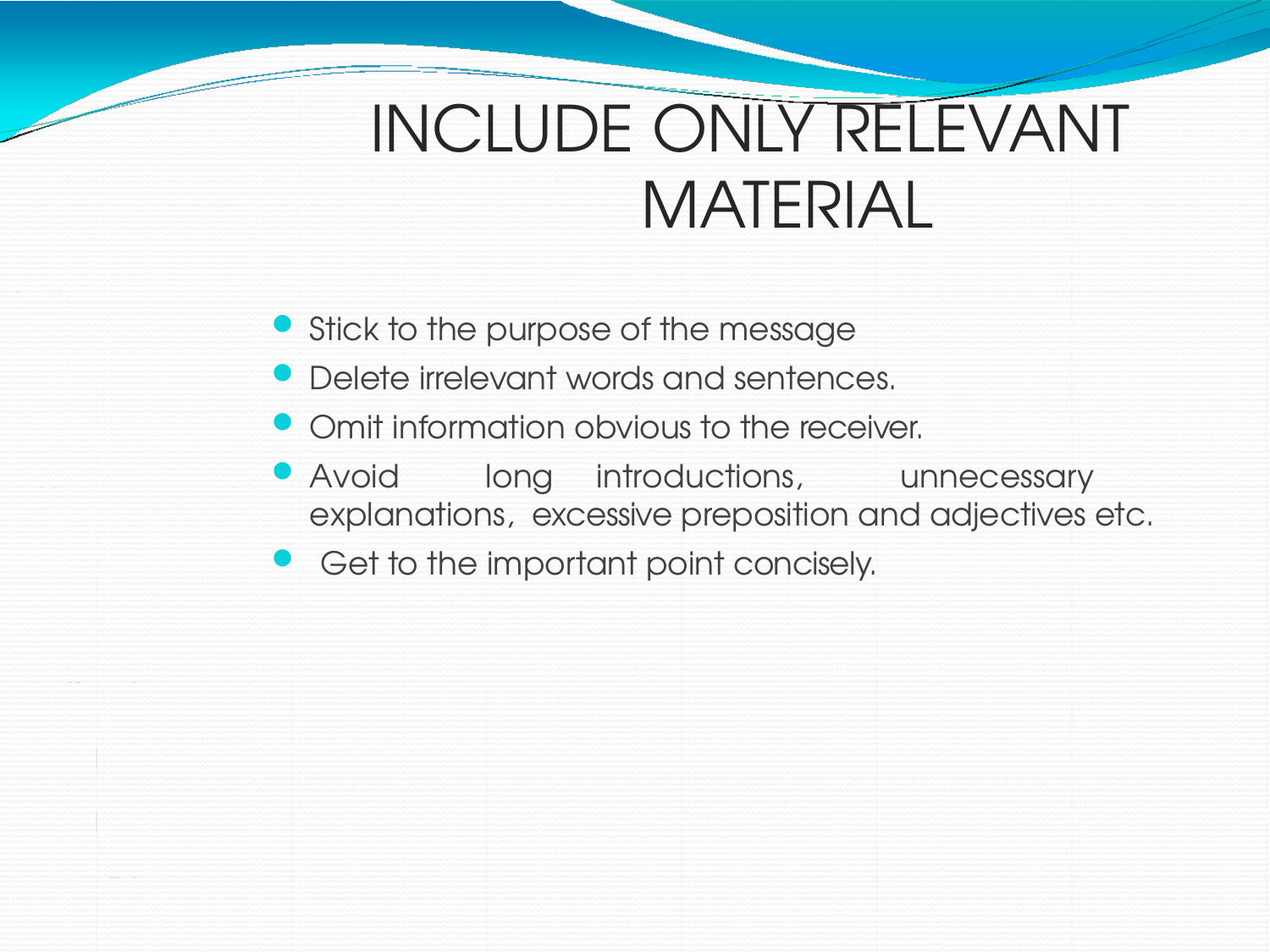

# INCLUDE ONLY RELEVANT  MATERIAL
Stick to the purpose of the message
Delete irrelevant words and sentences.
Omit information obvious to the receiver.
Avoid	long	introductions,	unnecessary	explanations,  excessive preposition and adjectives etc.
Get to the important point concisely.